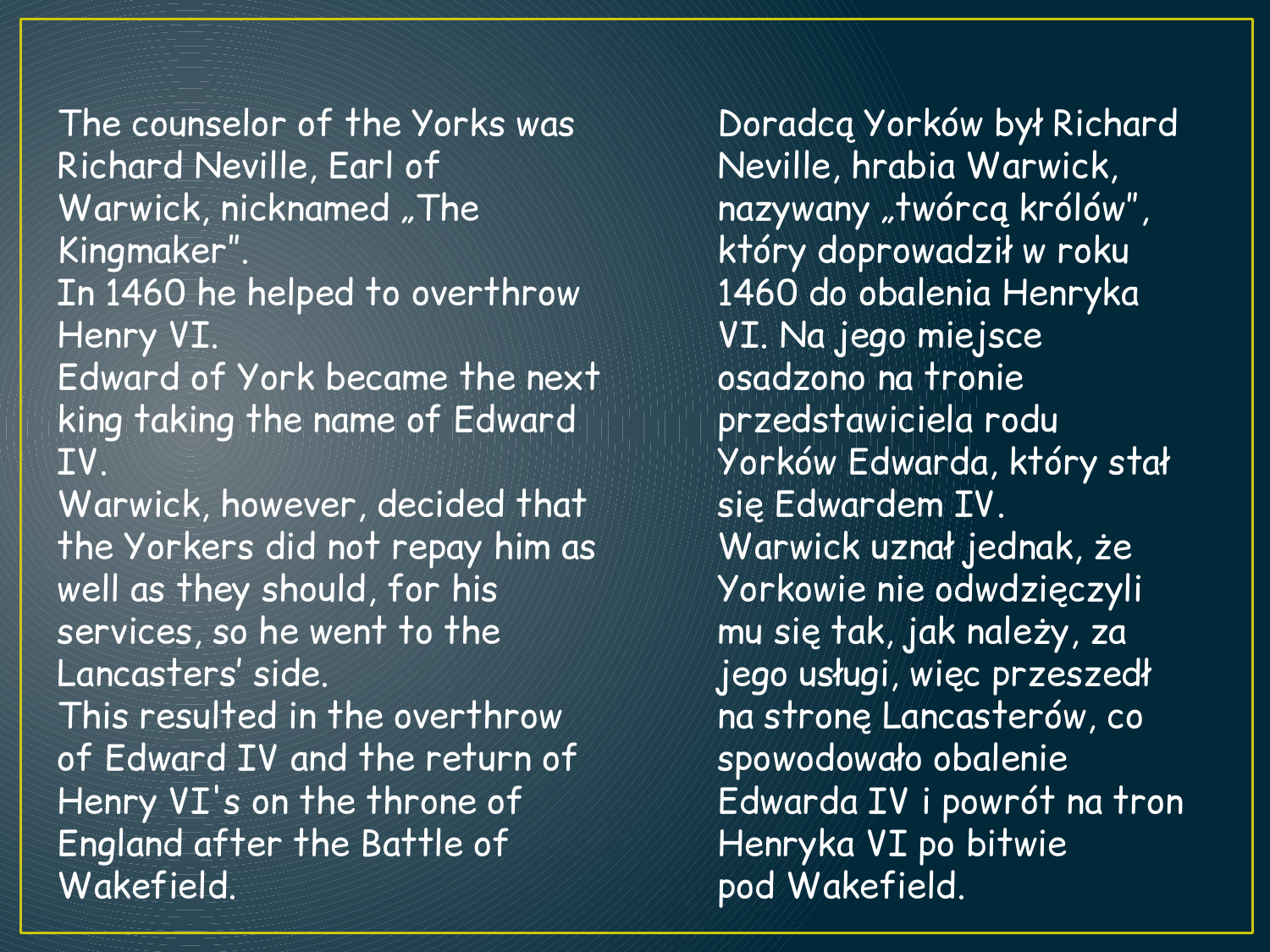

The counselor of the Yorks was Richard Neville, Earl of Warwick, nicknamed „The Kingmaker”.
In 1460 he helped to overthrow Henry VI.
Edward of York became the next king taking the name of Edward IV.
Warwick, however, decided that the Yorkers did not repay him as well as they should, for his services, so he went to the Lancasters’ side.
This resulted in the overthrow of Edward IV and the return of Henry VI's on the throne of England after the Battle of Wakefield.
Doradcą Yorków był Richard Neville, hrabia Warwick, nazywany „twórcą królów”, który doprowadził w roku 1460 do obalenia Henryka VI. Na jego miejsce osadzono na tronie przedstawiciela rodu Yorków Edwarda, który stał się Edwardem IV.
Warwick uznał jednak, że Yorkowie nie odwdzięczyli mu się tak, jak należy, za jego usługi, więc przeszedł na stronę Lancasterów, co spowodowało obalenie Edwarda IV i powrót na tron Henryka VI po bitwie pod Wakefield.